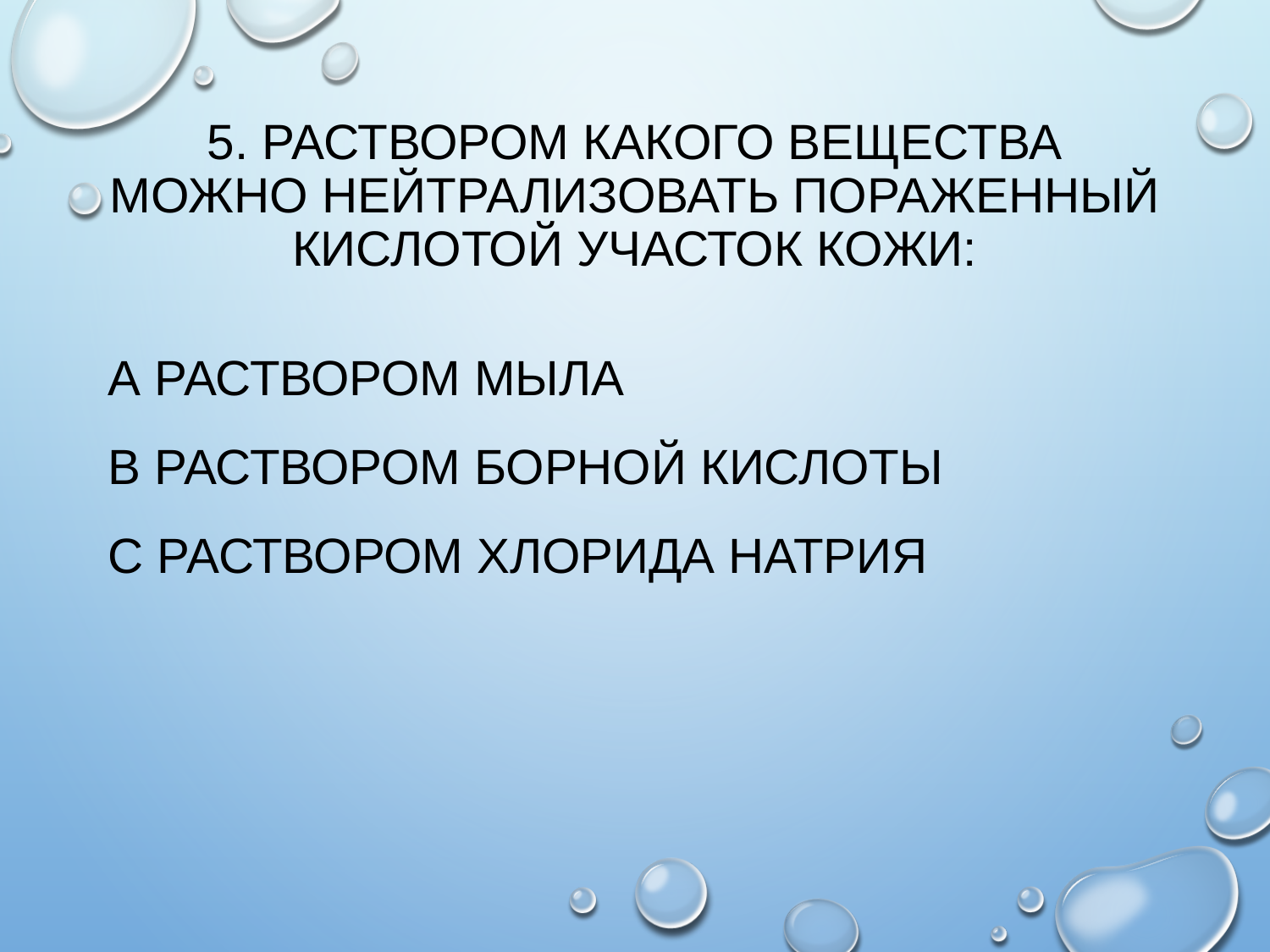

# 5. Раствором какого вещества можно нейтрализовать пораженный кислотой участок кожи:
А Раствором мыла
B раствором борной кислоты
C раствором хлорида натрия